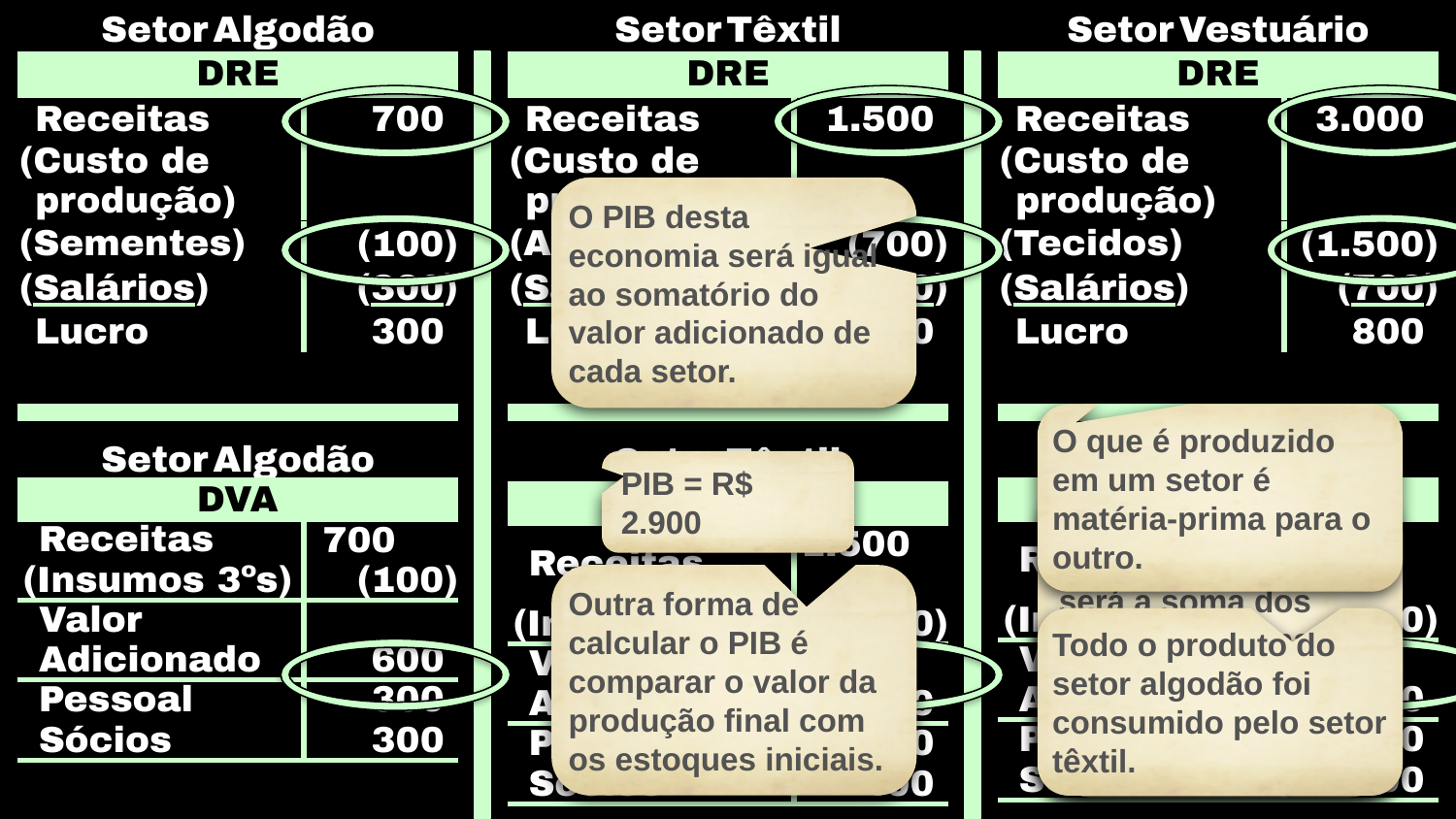

| Setor Algodão |  |
| --- | --- |
| DRE |  |
| Receitas | 700 |
| (Custo de produção) |  |
| (Sementes) | (100) |
| (Salários) | (300) |
| Lucro | 300 |
| Setor Têxtil |  |
| --- | --- |
| DRE |  |
| Receitas | 1.500 |
| (Custo de produção) |  |
| (Algodão) | (700) |
| (Salários) | (400) |
| Lucro | 400 |
| Setor Vestuário |  |
| --- | --- |
| DRE |  |
| Receitas | 3.000 |
| (Custo de produção) |  |
| (Tecidos) | (1.500) |
| (Salários) | (700) |
| Lucro | 800 |

O PIB desta economia será igual ao somatório do valor adicionado de cada setor.

O que é produzido em um setor é matéria-prima para o outro.

| Setor Vestuário |  |
| --- | --- |
| DVA |  |
| Receitas | 3.000 |
| (Insumos 3ºs) | (1.500) |
| Valor Adicionado | 1.500 |
| Pessoal | 700 |
| Sócios | 800 |
| Setor Algodão |  |
| --- | --- |
| DVA |  |
| Receitas | 700 |
| (Insumos 3ºs) | (100) |
| Valor Adicionado | 600 |
| Pessoal | 300 |
| Sócios | 300 |
| Setor Têxtil |  |
| --- | --- |
| DVA |  |
| Receitas | 1.500 |
| (Insumos 3ºs) | (700) |
| Valor Adicionado | 800 |
| Pessoal | 400 |
| Sócios | 400 |
PIB = R$ 2.900
Para evitar dupla contagem, o PIB será a soma dos valores adicionados em todas as etapas dos processos de produção do país.
Outra forma de calcular o PIB é comparar o valor da produção final com os estoques iniciais.
Todo o produto do setor algodão foi consumido pelo setor têxtil.
Todo o produto do setor têxtil foi consumido pelo setor vestuário.